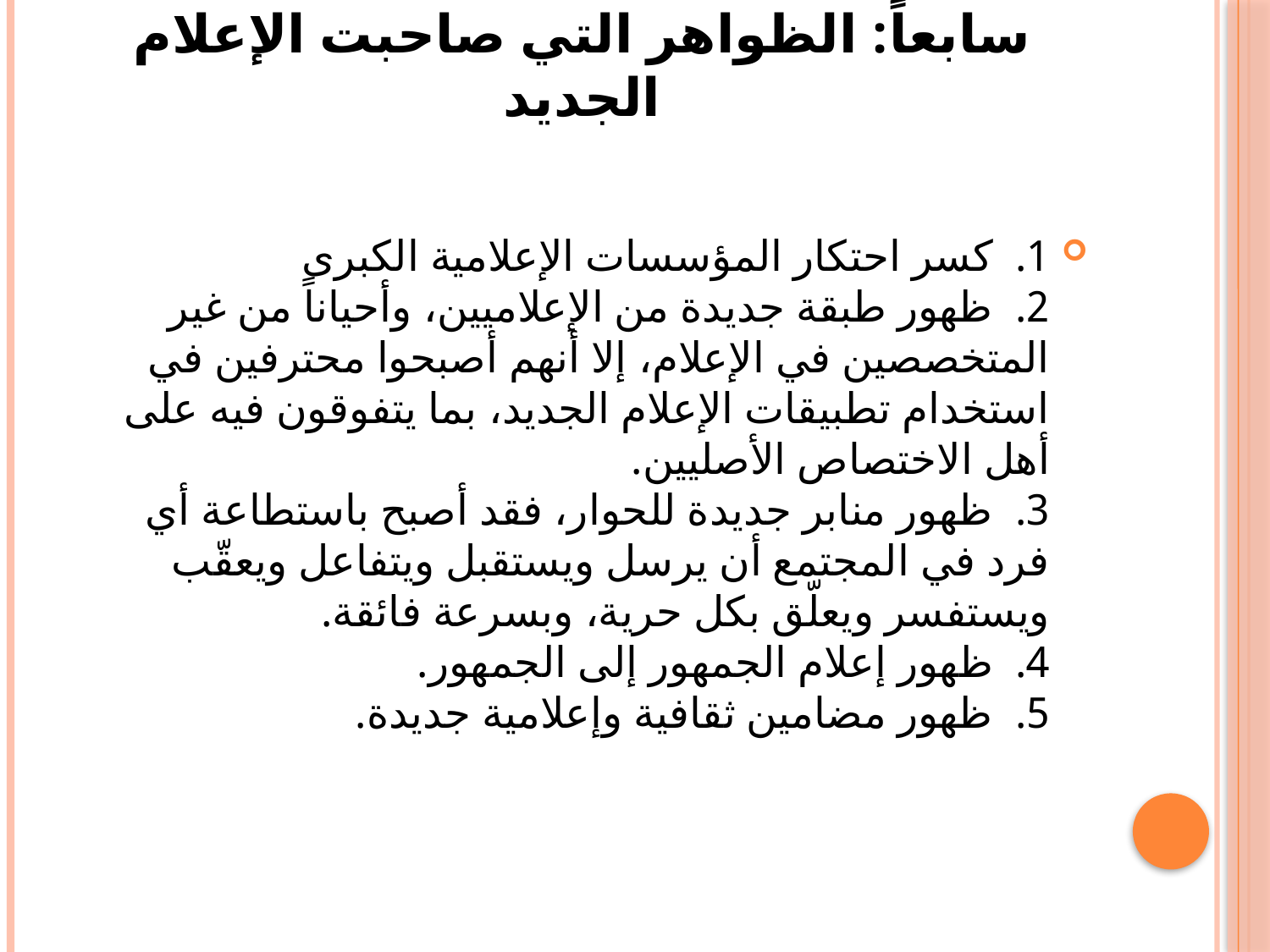

# سابعاً: الظواهر التي صاحبت الإعلام الجديد
1.  كسر احتكار المؤسسات الإعلامية الكبرى 
2.  ظهور طبقة جديدة من الإعلاميين، وأحياناً من غير المتخصصين في الإعلام، إلا أنهم أصبحوا محترفين في استخدام تطبيقات الإعلام الجديد، بما يتفوقون فيه على أهل الاختصاص الأصليين. 
3.  ظهور منابر جديدة للحوار، فقد أصبح باستطاعة أي فرد في المجتمع أن يرسل ويستقبل ويتفاعل ويعقّب ويستفسر ويعلّق بكل حرية، وبسرعة فائقة.
4.  ظهور إعلام الجمهور إلى الجمهور.
5.  ظهور مضامين ثقافية وإعلامية جديدة.